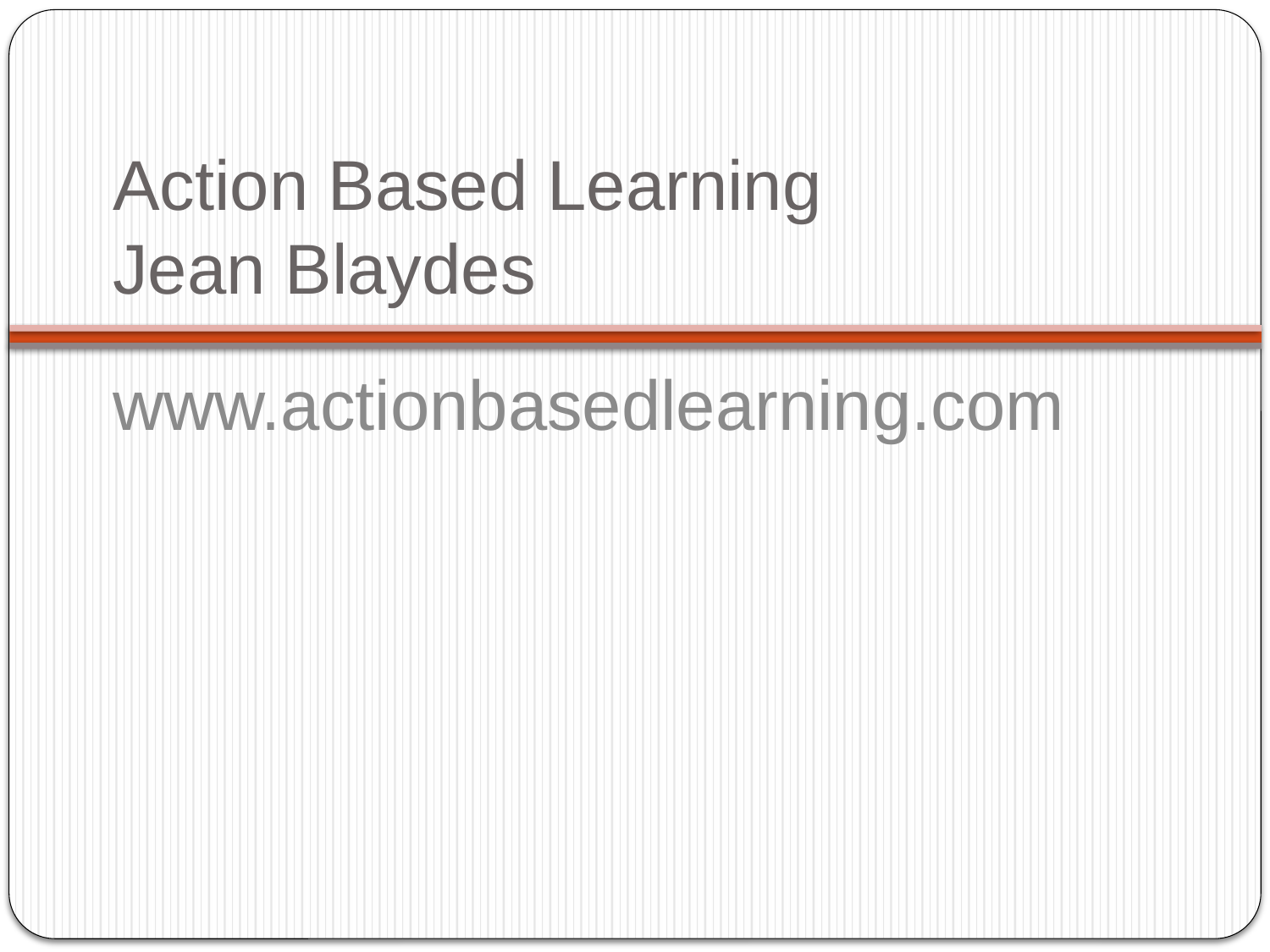

# Action Based Learning Jean Blaydes
www.actionbasedlearning.com